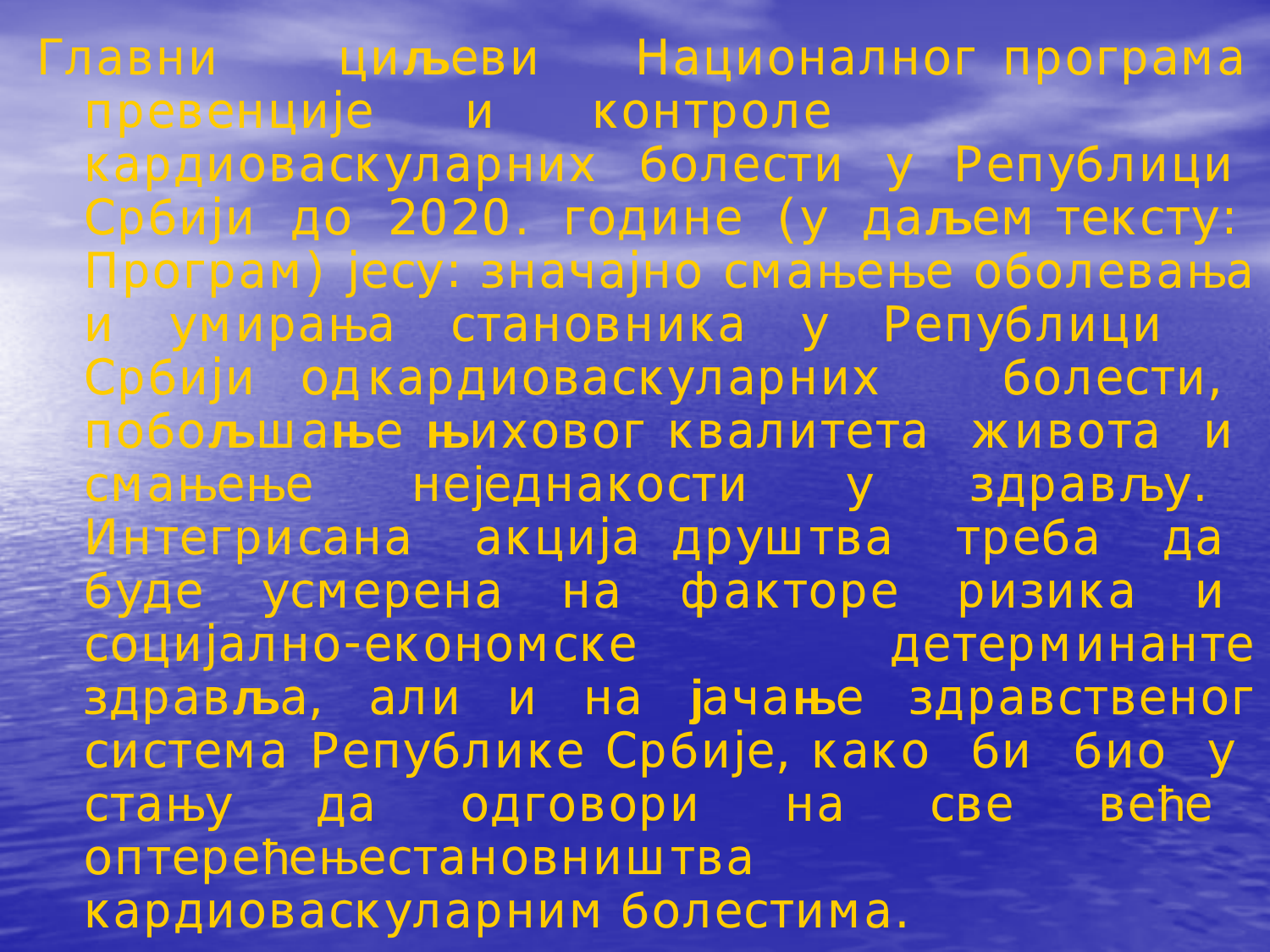

Главни	циљеви	 Националног	програма	превенције	и	контроле кардиоваскуларних  болести  у  Републици  Србији  до  2020.  године  (у  даљем тексту:  Програм) јесу: значајно смањење оболевања и умирања становника у Републици	Србији од	кардиоваскуларних	болести,	побољшање њиховог квалитета  живота  и  смањење  неједнакости  у  здрављу.  Интегрисана  акција друштва  треба  да  буде  усмерена  на  факторе  ризика  и  социјално-економске детерминанте здравља, али и на јачање здравственог система Републике Србије, како  би  био  у  стању  да  одговори  на  све  веће  оптерећењестановништва кардиоваскуларним болестима.